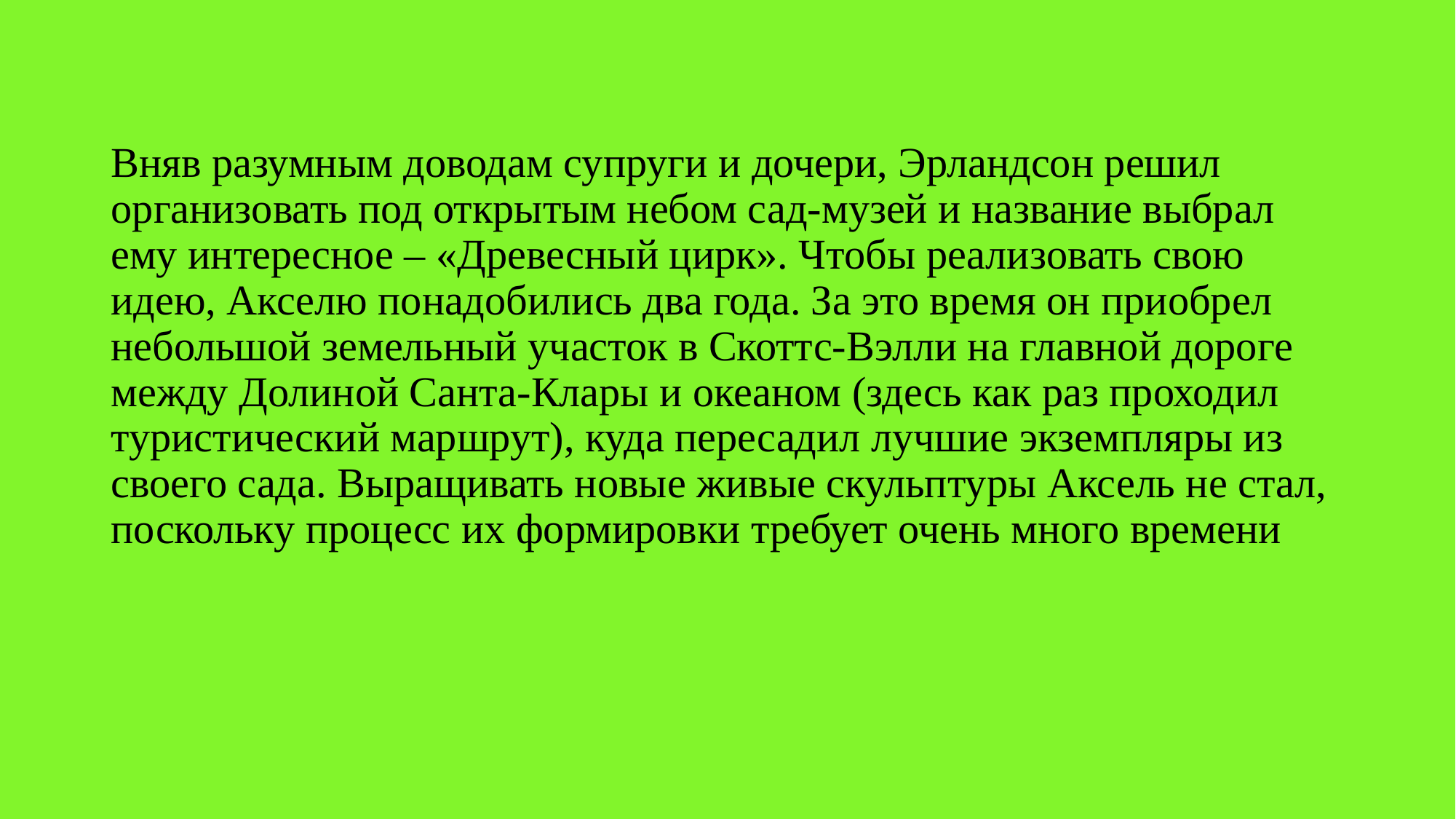

# Вняв разумным доводам супруги и дочери, Эрландсон решил организовать под открытым небом сад-музей и название выбрал ему интересное – «Древесный цирк». Чтобы реализовать свою идею, Акселю понадобились два года. За это время он приобрел небольшой земельный участок в Скоттс-Вэлли на главной дороге между Долиной Санта-Клары и океаном (здесь как раз проходил туристический маршрут), куда пересадил лучшие экземпляры из своего сада. Выращивать новые живые скульптуры Аксель не стал, поскольку процесс их формировки требует очень много времени